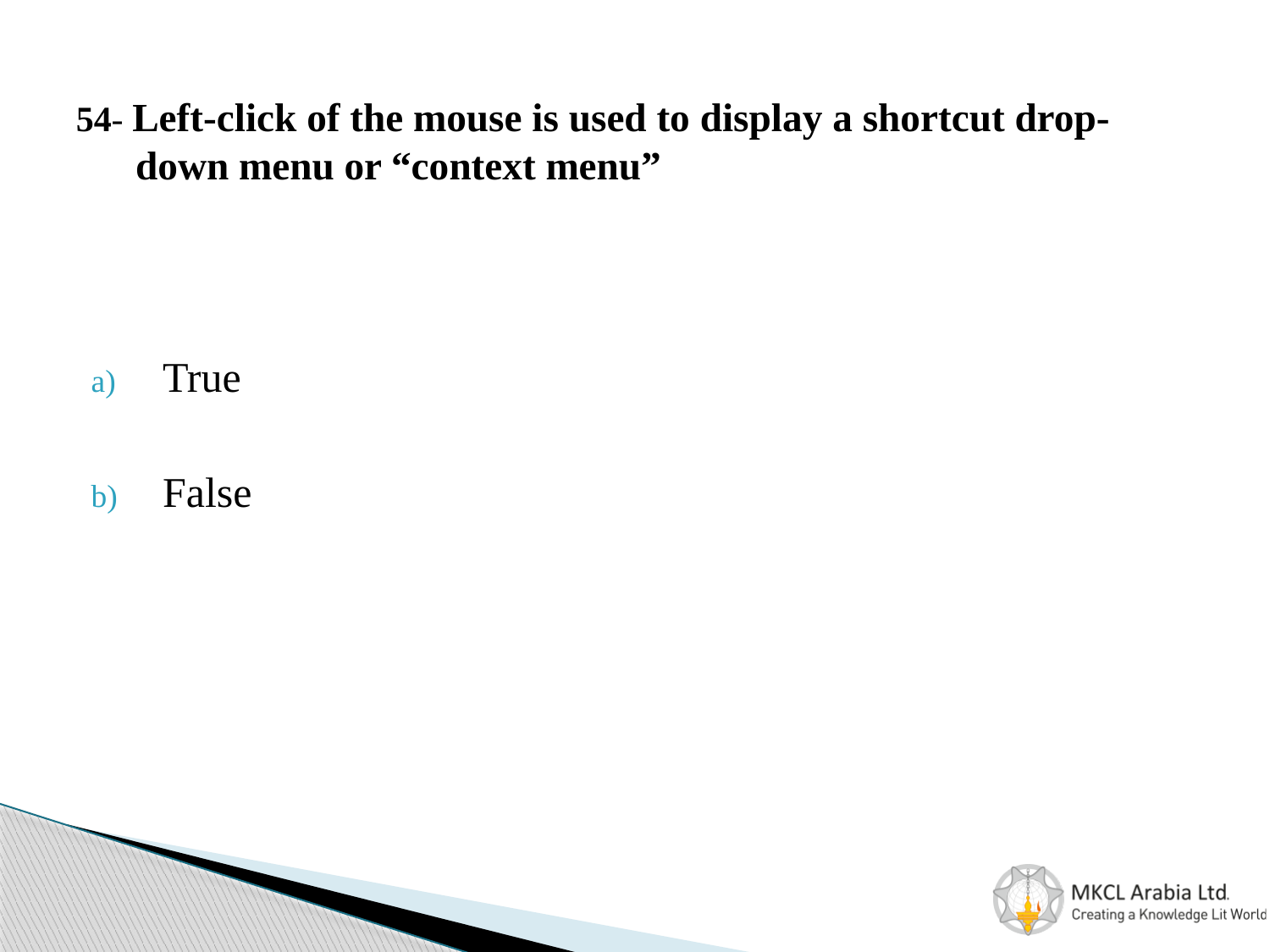

# 54- Left-click of the mouse is used to display a shortcut drop- down menu or “context menu”

True

False